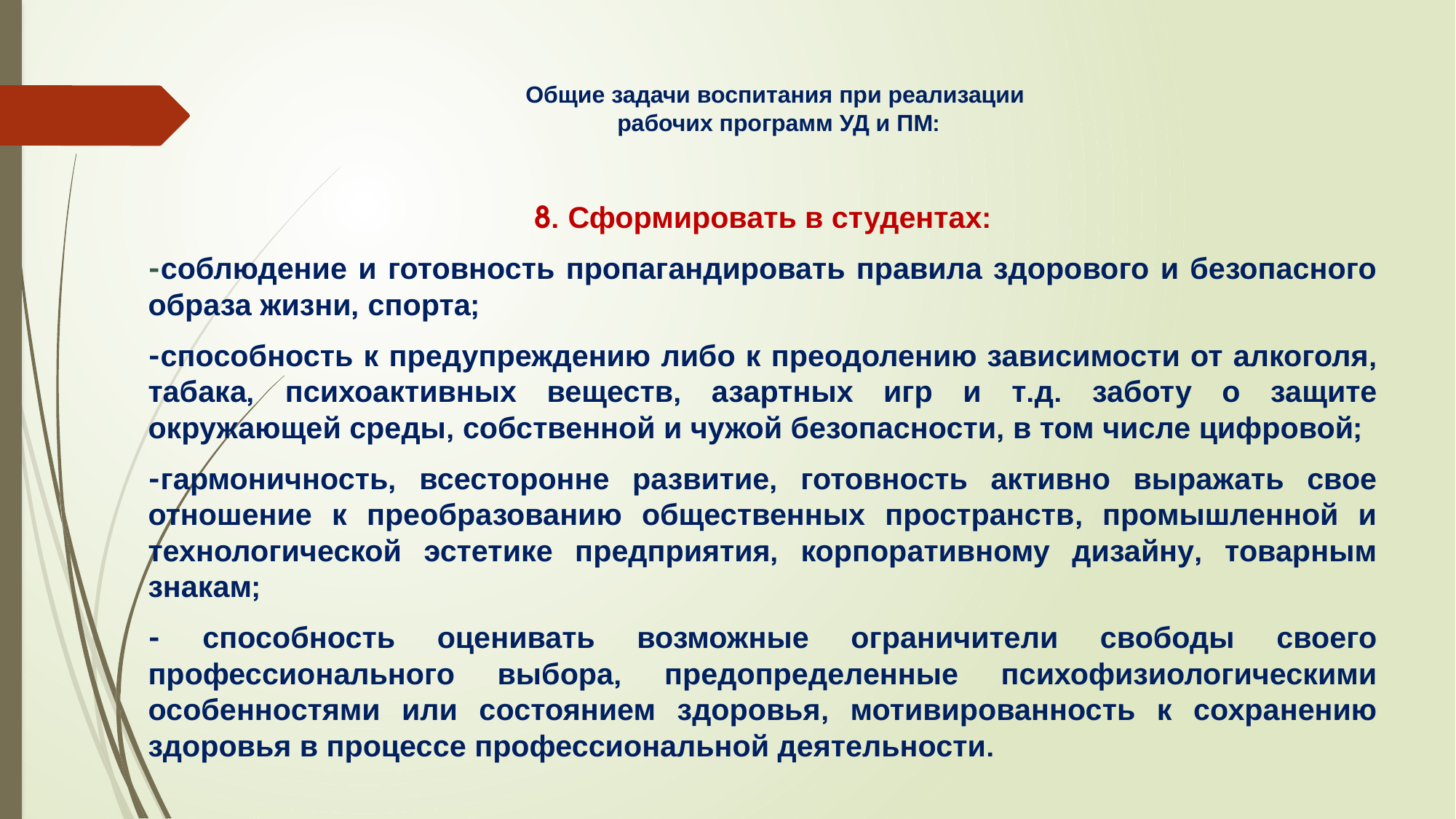

# Общие задачи воспитания при реализации рабочих программ УД и ПМ:

8. Сформировать в студентах:
-соблюдение и готовность пропагандировать правила здорового и безопасного образа жизни, спорта;
-способность к предупреждению либо к преодолению зависимости от алкоголя, табака, психоактивных веществ, азартных игр и т.д. заботу о защите окружающей среды, собственной и чужой безопасности, в том числе цифровой;
-гармоничность, всесторонне развитие, готовность активно выражать свое отношение к преобразованию общественных пространств, промышленной и технологической эстетике предприятия, корпоративному дизайну, товарным знакам;
- способность оценивать возможные ограничители свободы своего профессионального выбора, предопределенные психофизиологическими особенностями или состоянием здоровья, мотивированность к сохранению здоровья в процессе профессиональной деятельности.